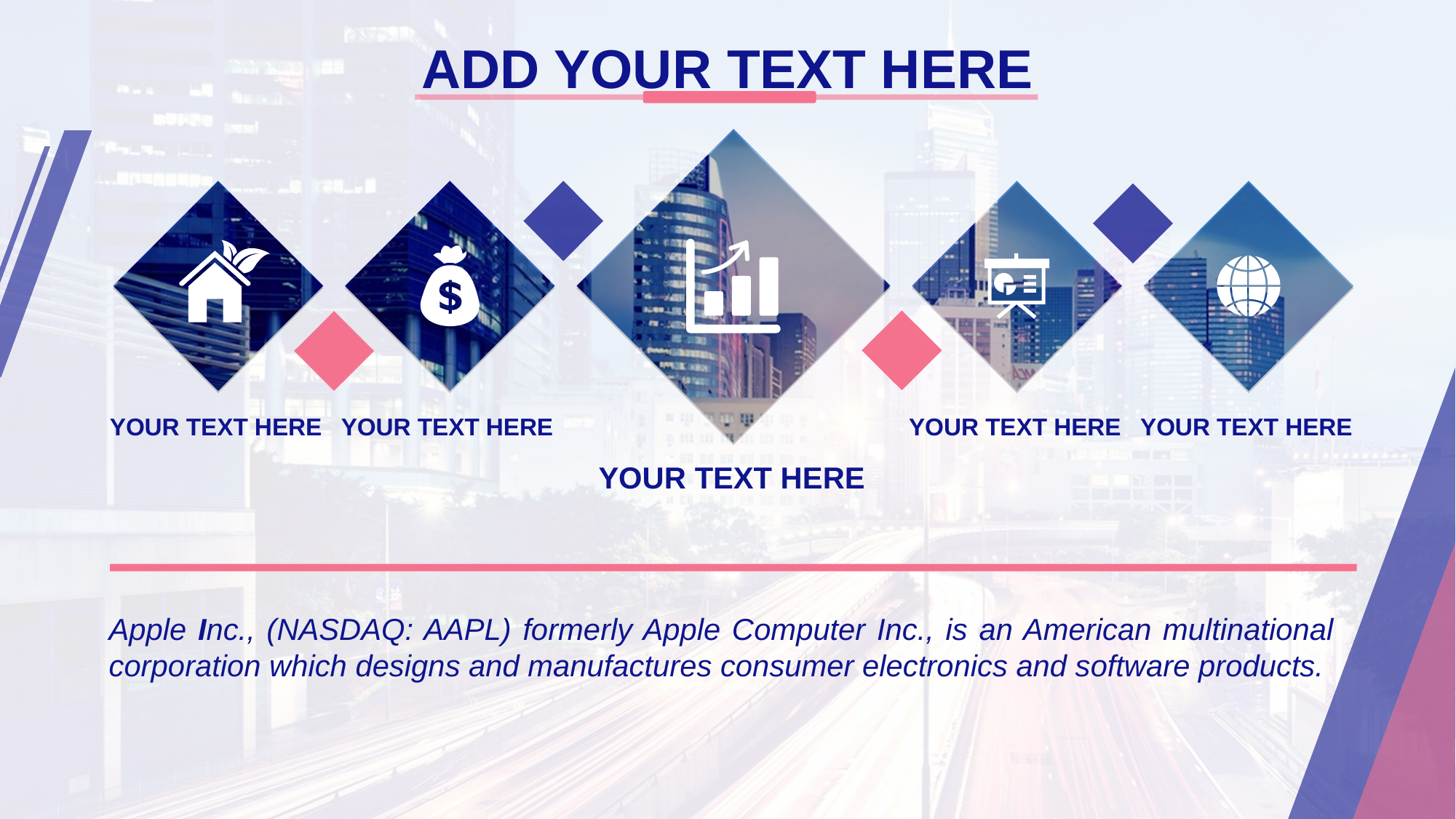

ADD YOUR TEXT HERE

YOUR TEXT HERE
YOUR TEXT HERE
YOUR TEXT HERE
YOUR TEXT HERE
YOUR TEXT HERE

Apple Inc., (NASDAQ: AAPL) formerly Apple Computer Inc., is an American multinational corporation which designs and manufactures consumer electronics and software products.